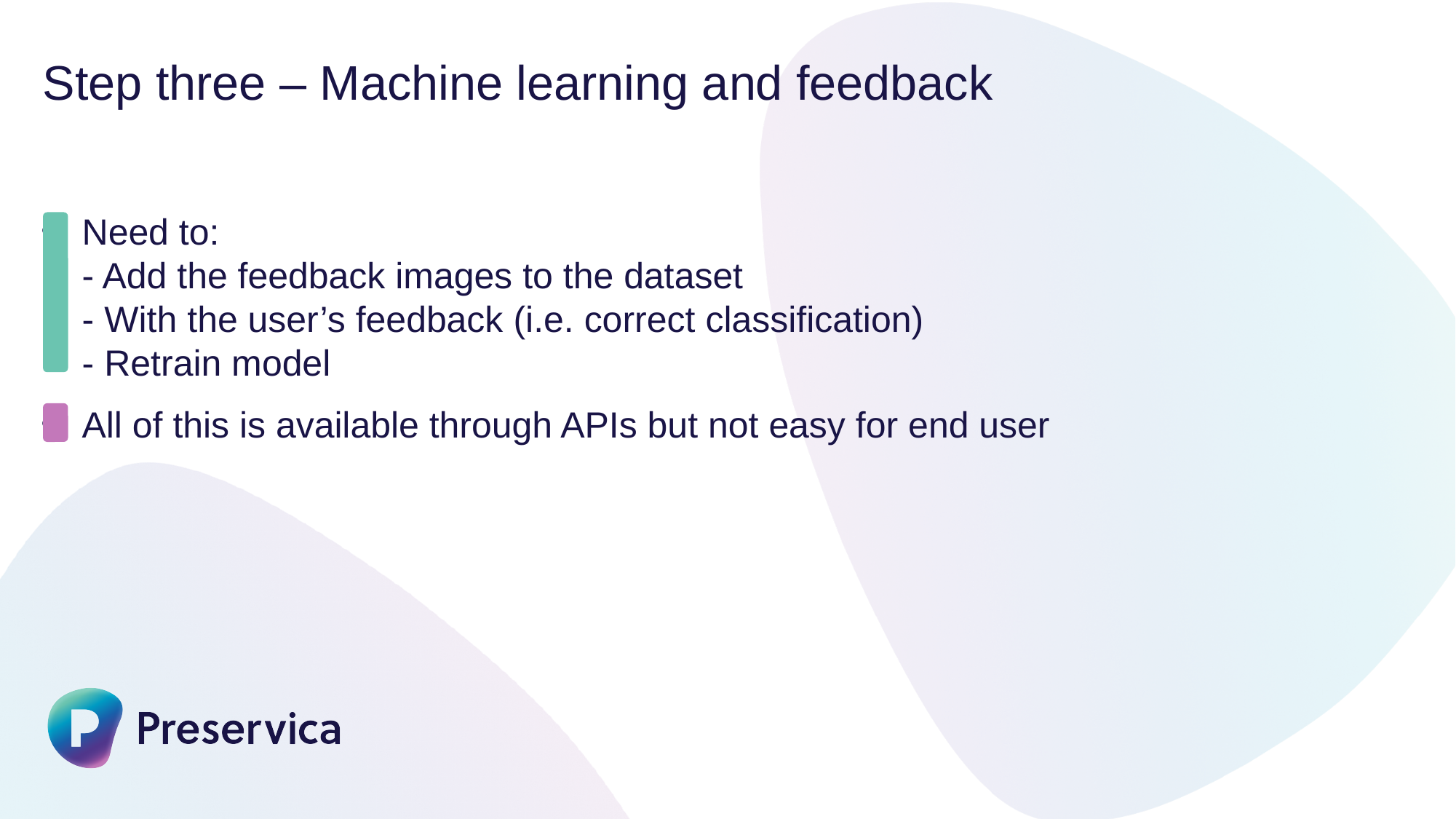

Step three – Machine learning and feedback

Need to:
- Add the feedback images to the dataset
- With the user’s feedback (i.e. correct classification)
- Retrain model
All of this is available through APIs but not easy for end user